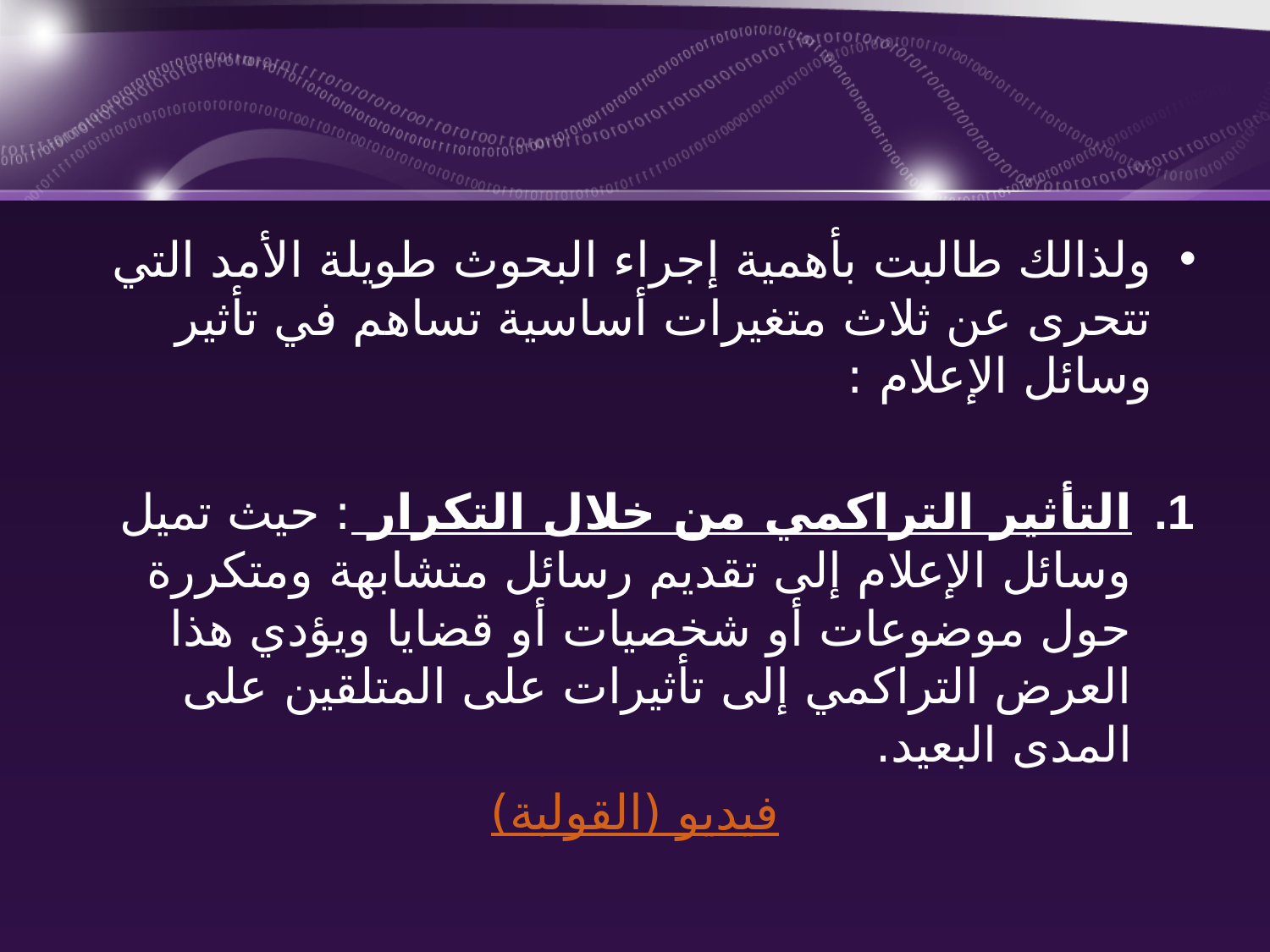

#
ولذالك طالبت بأهمية إجراء البحوث طويلة الأمد التي تتحرى عن ثلاث متغيرات أساسية تساهم في تأثير وسائل الإعلام :

التأثير التراكمي من خلال التكرار : حيث تميل وسائل الإعلام إلى تقديم رسائل متشابهة ومتكررة حول موضوعات أو شخصيات أو قضايا ويؤدي هذا العرض التراكمي إلى تأثيرات على المتلقين على المدى البعيد.
فيديو (القولبة)